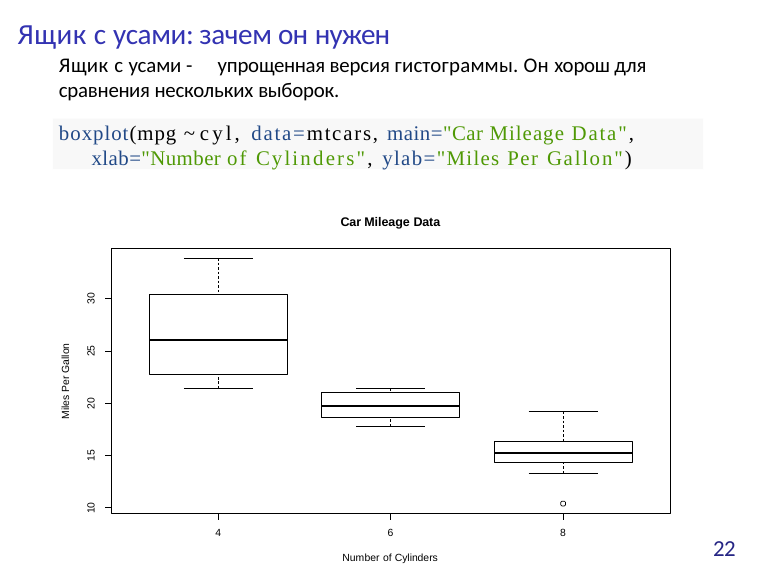

# Ящик с усами: зачем он нужен
Ящик с усами - упрощенная версия гистограммы. Он хорош для  сравнения нескольких выборок.
boxplot(mpg ~ cyl, data=mtcars, main="Car Mileage Data",  xlab="Number of Cylinders", ylab="Miles Per Gallon")
Car Mileage Data

30

Miles Per Gallon

25

20

15

10

4
6
8
22
Number of Cylinders